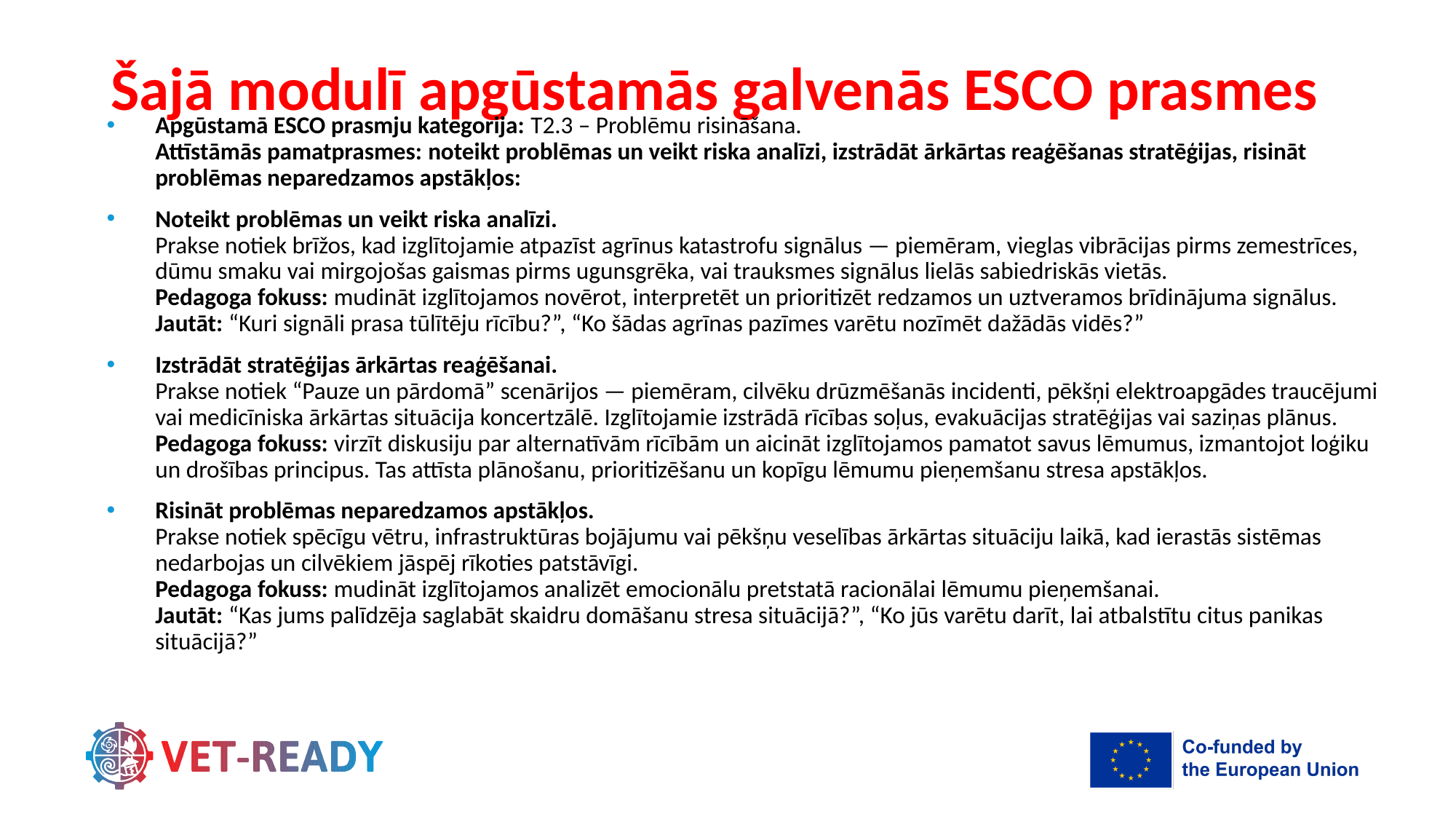

# Šajā modulī apgūstamās galvenās ESCO prasmes
Apgūstamā ESCO prasmju kategorija: T2.3 – Problēmu risināšana.
Attīstāmās pamatprasmes: noteikt problēmas un veikt riska analīzi, izstrādāt ārkārtas reaģēšanas stratēģijas, risināt problēmas neparedzamos apstākļos:
Noteikt problēmas un veikt riska analīzi.
Prakse notiek brīžos, kad izglītojamie atpazīst agrīnus katastrofu signālus — piemēram, vieglas vibrācijas pirms zemestrīces, dūmu smaku vai mirgojošas gaismas pirms ugunsgrēka, vai trauksmes signālus lielās sabiedriskās vietās.
Pedagoga fokuss: mudināt izglītojamos novērot, interpretēt un prioritizēt redzamos un uztveramos brīdinājuma signālus.
Jautāt: “Kuri signāli prasa tūlītēju rīcību?”, “Ko šādas agrīnas pazīmes varētu nozīmēt dažādās vidēs?”
Izstrādāt stratēģijas ārkārtas reaģēšanai.
Prakse notiek “Pauze un pārdomā” scenārijos — piemēram, cilvēku drūzmēšanās incidenti, pēkšņi elektroapgādes traucējumi vai medicīniska ārkārtas situācija koncertzālē. Izglītojamie izstrādā rīcības soļus, evakuācijas stratēģijas vai saziņas plānus.
Pedagoga fokuss: virzīt diskusiju par alternatīvām rīcībām un aicināt izglītojamos pamatot savus lēmumus, izmantojot loģiku un drošības principus. Tas attīsta plānošanu, prioritizēšanu un kopīgu lēmumu pieņemšanu stresa apstākļos.
Risināt problēmas neparedzamos apstākļos.
Prakse notiek spēcīgu vētru, infrastruktūras bojājumu vai pēkšņu veselības ārkārtas situāciju laikā, kad ierastās sistēmas nedarbojas un cilvēkiem jāspēj rīkoties patstāvīgi.
Pedagoga fokuss: mudināt izglītojamos analizēt emocionālu pretstatā racionālai lēmumu pieņemšanai.
Jautāt: “Kas jums palīdzēja saglabāt skaidru domāšanu stresa situācijā?”, “Ko jūs varētu darīt, lai atbalstītu citus panikas situācijā?”